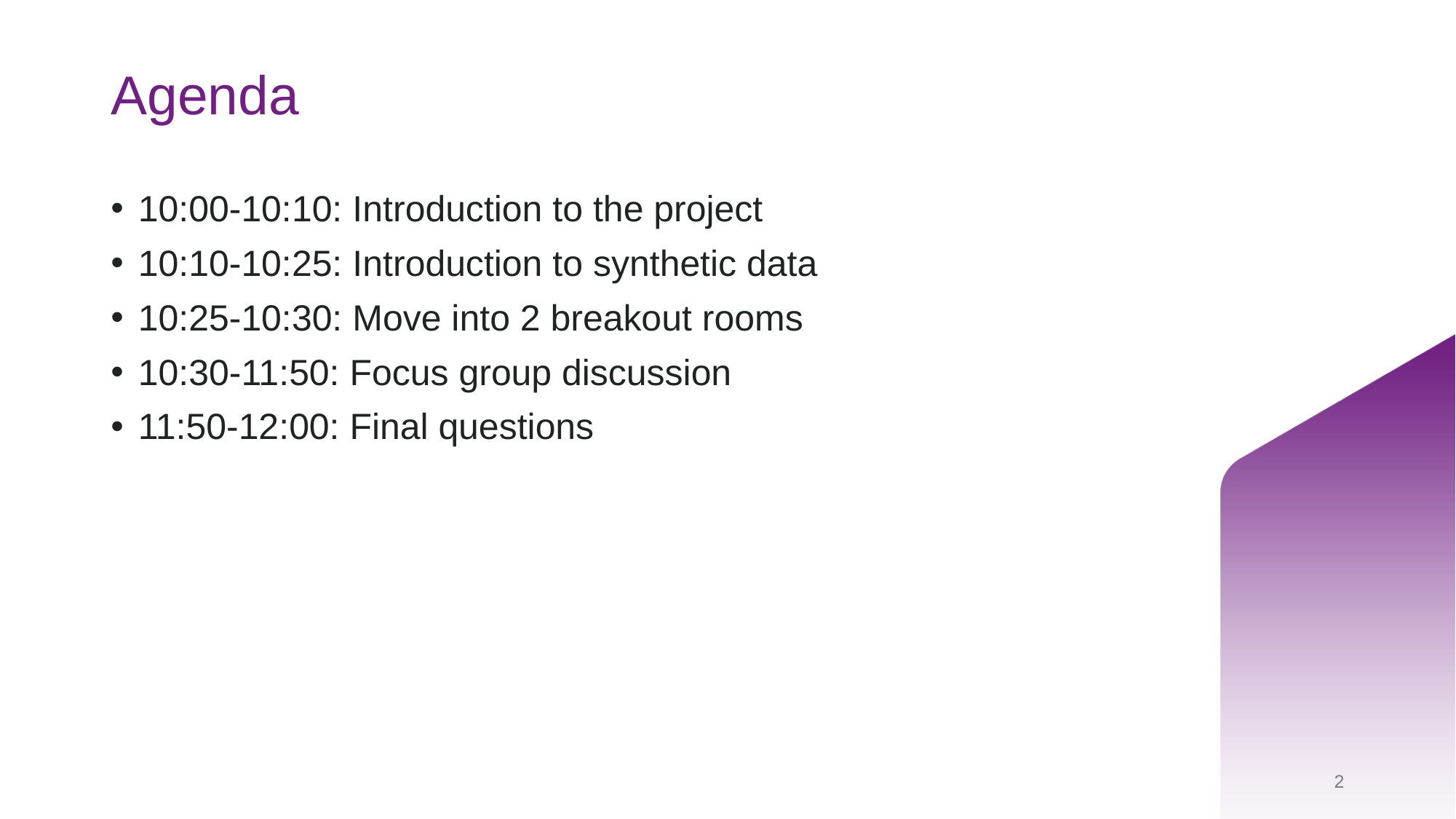

# Agenda
10:00-10:10: Introduction to the project
10:10-10:25: Introduction to synthetic data
10:25-10:30: Move into 2 breakout rooms
10:30-11:50: Focus group discussion
11:50-12:00: Final questions
2